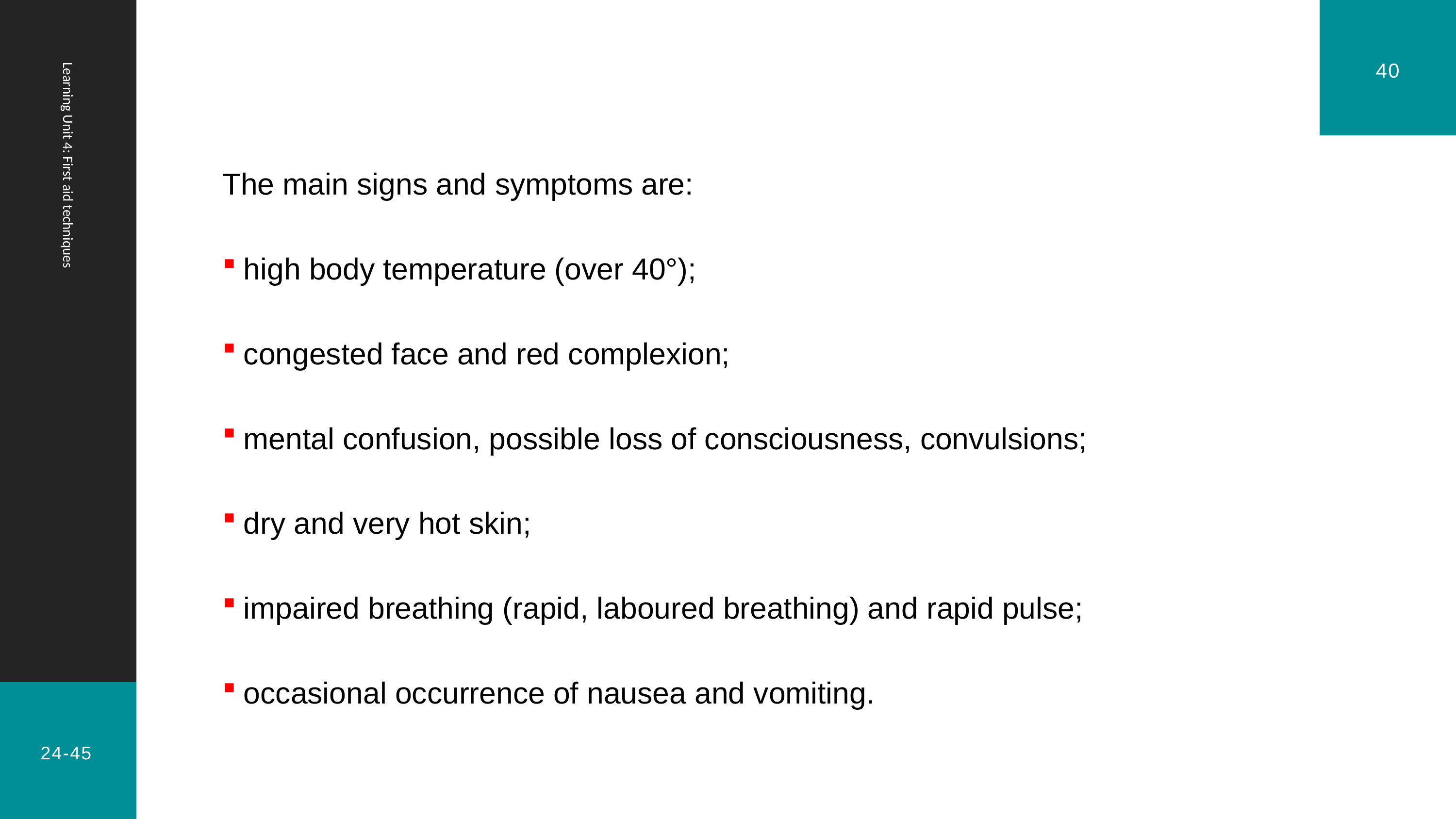

40
The main signs and symptoms are:

high body temperature (over 40°);

congested face and red complexion;

mental confusion, possible loss of consciousness, convulsions;

dry and very hot skin;

impaired breathing (rapid, laboured breathing) and rapid pulse;

occasional occurrence of nausea and vomiting.
Learning Unit 4: First aid techniques

24-45